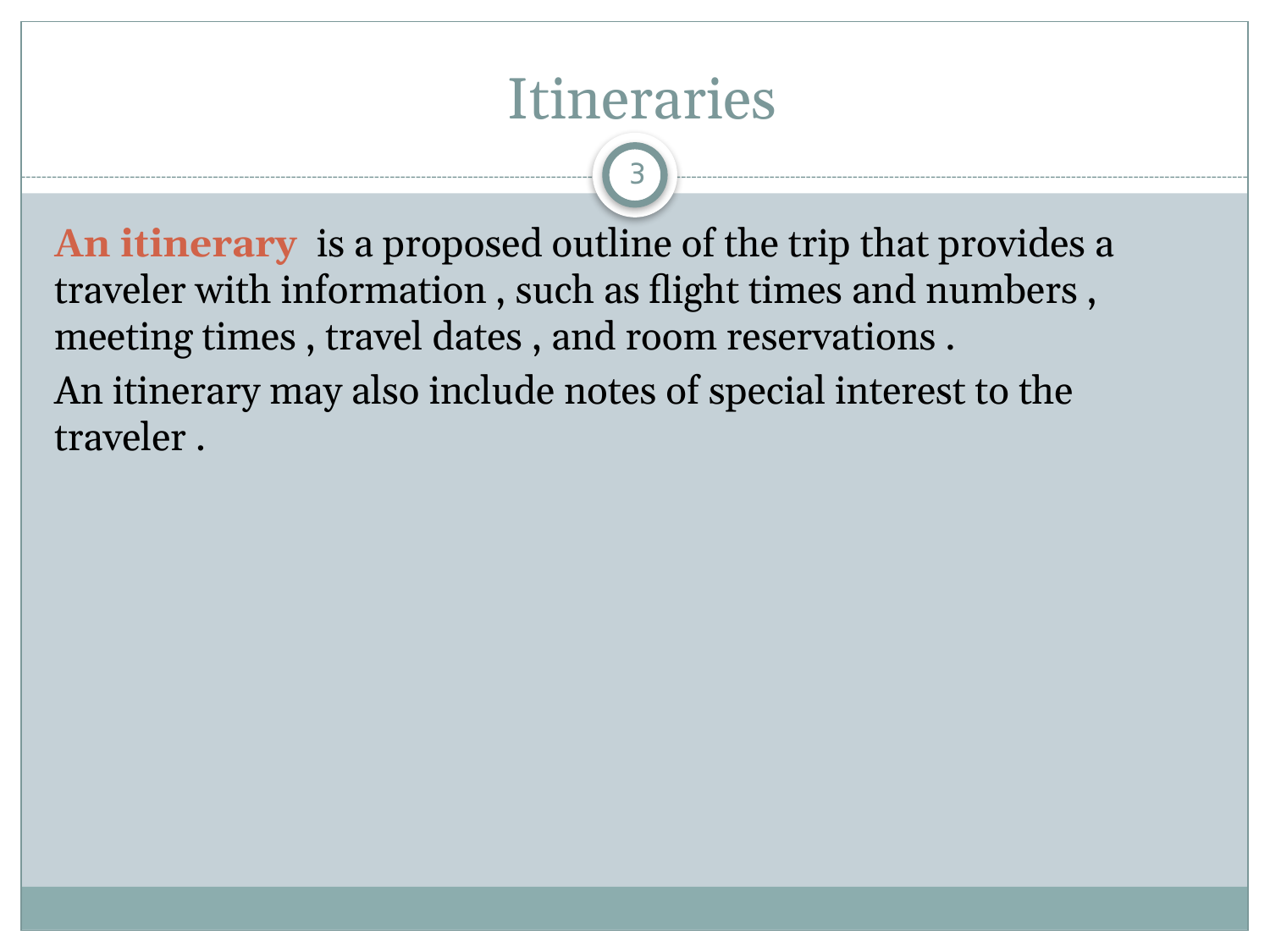

# Itineraries
3
An itinerary  is a proposed outline of the trip that provides a traveler with information , such as flight times and numbers , meeting times , travel dates , and room reservations .
An itinerary may also include notes of special interest to the traveler .